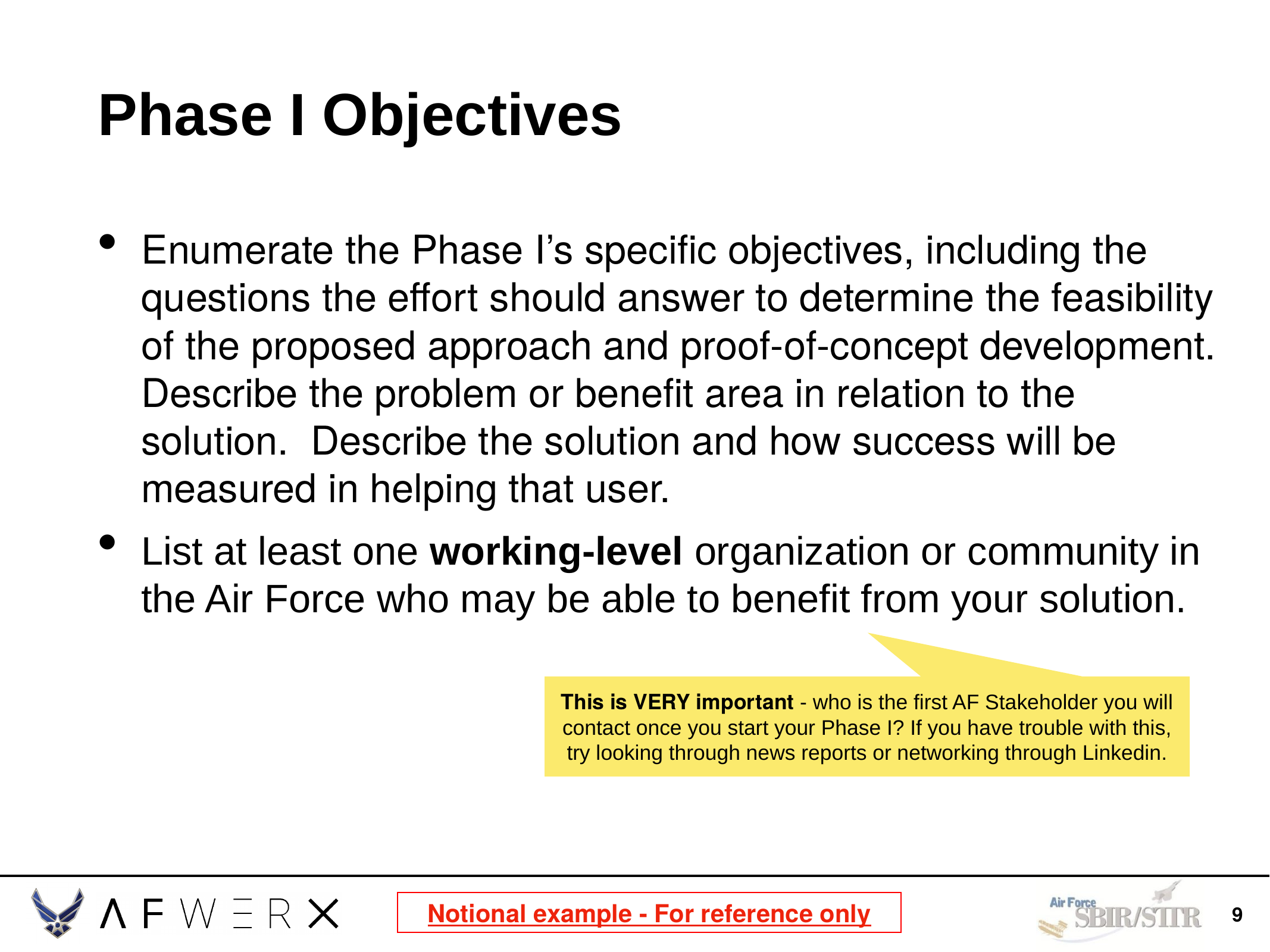

# Phase I Objectives
Enumerate the Phase I’s specific objectives, including the questions the effort should answer to determine the feasibility of the proposed approach and proof-of-concept development. Describe the problem or benefit area in relation to the solution.  Describe the solution and how success will be measured in helping that user.
List at least one working-level organization or community in the Air Force who may be able to benefit from your solution.

This is VERY important - who is the first AF Stakeholder you will contact once you start your Phase I? If you have trouble with this, try looking through news reports or networking through Linkedin.